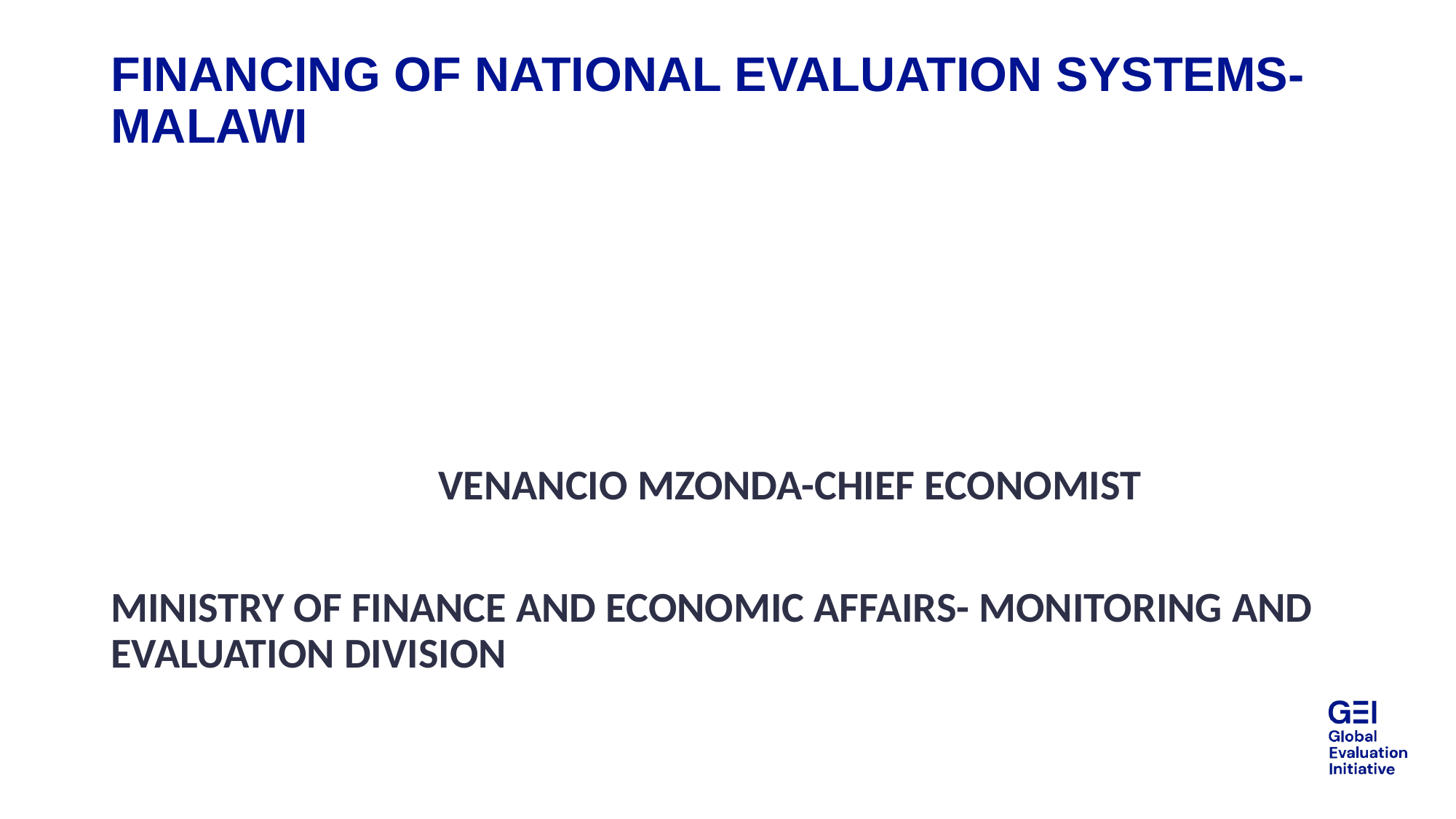

# FINANCING OF NATIONAL EVALUATION SYSTEMS-MALAWI

			VENANCIO MZONDA-CHIEF ECONOMIST

MINISTRY OF FINANCE AND ECONOMIC AFFAIRS- MONITORING AND EVALUATION DIVISION